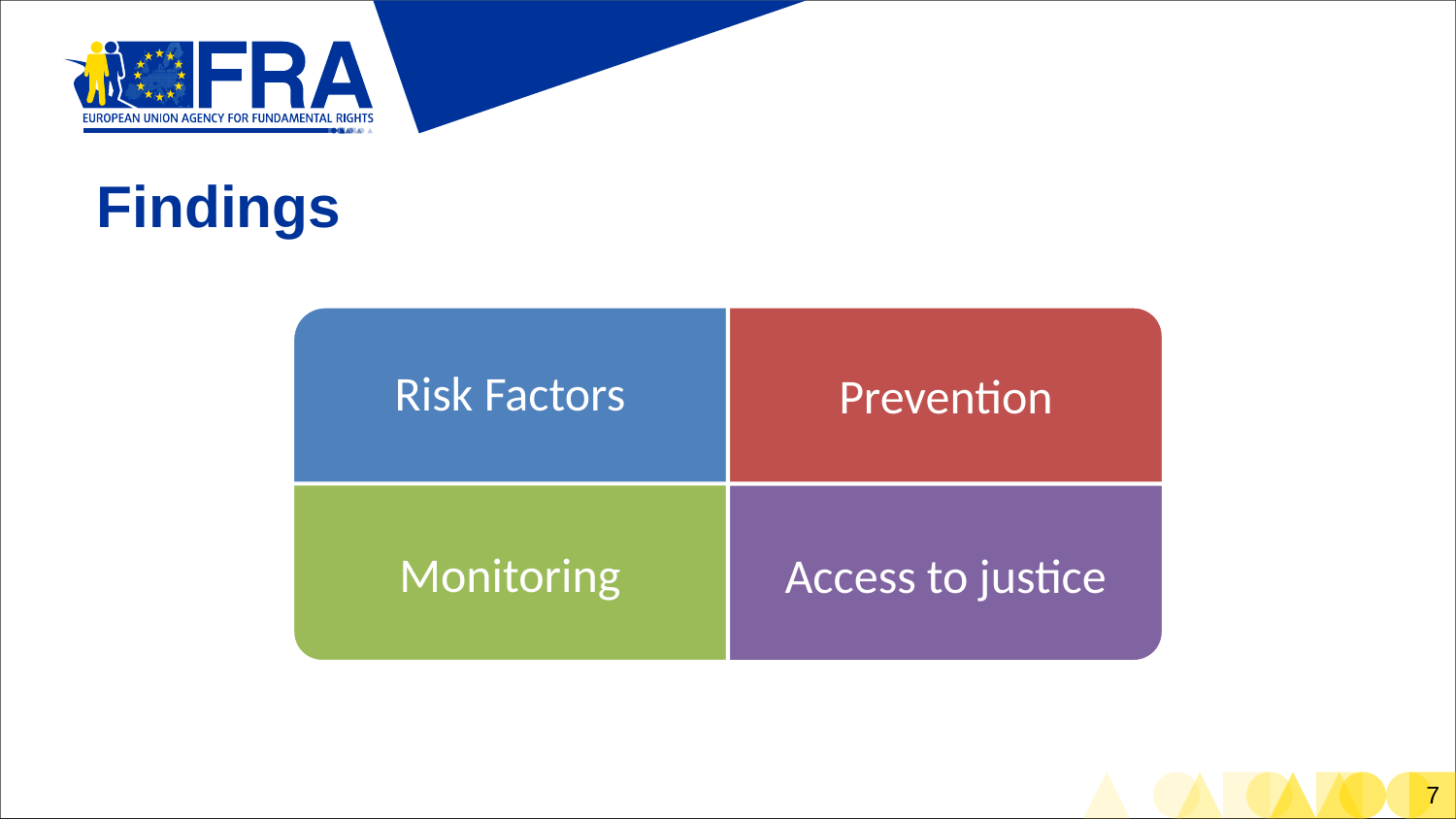

Findings

Risk Factors

Prevention

Monitoring

Access to justice